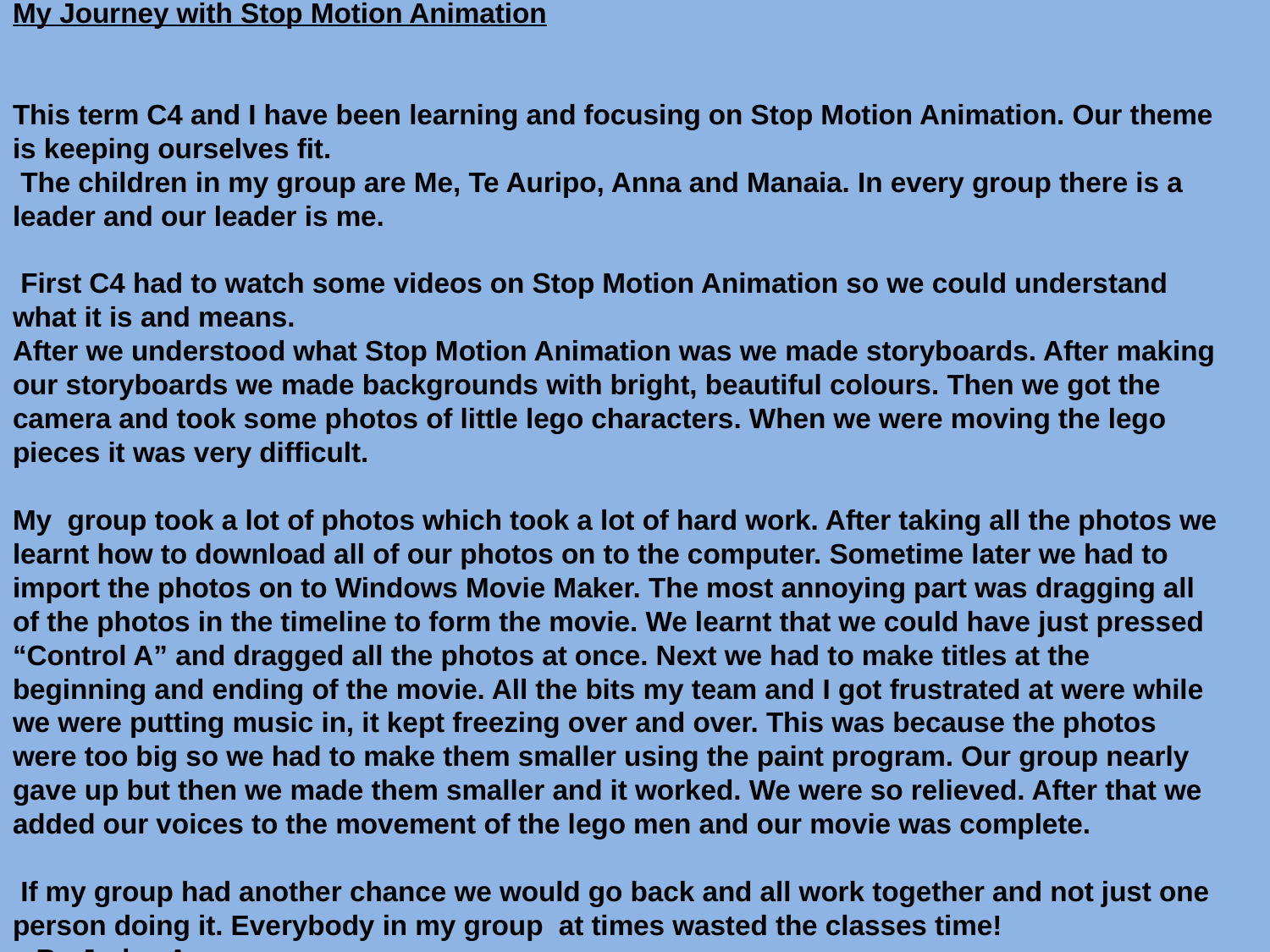

My Journey with Stop Motion Animation

This term C4 and I have been learning and focusing on Stop Motion Animation. Our theme is keeping ourselves fit.
 The children in my group are Me, Te Auripo, Anna and Manaia. In every group there is a leader and our leader is me.

 First C4 had to watch some videos on Stop Motion Animation so we could understand what it is and means.
After we understood what Stop Motion Animation was we made storyboards. After making our storyboards we made backgrounds with bright, beautiful colours. Then we got the camera and took some photos of little lego characters. When we were moving the lego pieces it was very difficult.

My  group took a lot of photos which took a lot of hard work. After taking all the photos we learnt how to download all of our photos on to the computer. Sometime later we had to import the photos on to Windows Movie Maker. The most annoying part was dragging all of the photos in the timeline to form the movie. We learnt that we could have just pressed  “Control A” and dragged all the photos at once. Next we had to make titles at the beginning and ending of the movie. All the bits my team and I got frustrated at were while we were putting music in, it kept freezing over and over. This was because the photos were too big so we had to make them smaller using the paint program. Our group nearly gave up but then we made them smaller and it worked. We were so relieved. After that we added our voices to the movement of the lego men and our movie was complete.

 If my group had another chance we would go back and all work together and not just one person doing it. Everybody in my group  at times wasted the classes time!
   By Jodee Anne